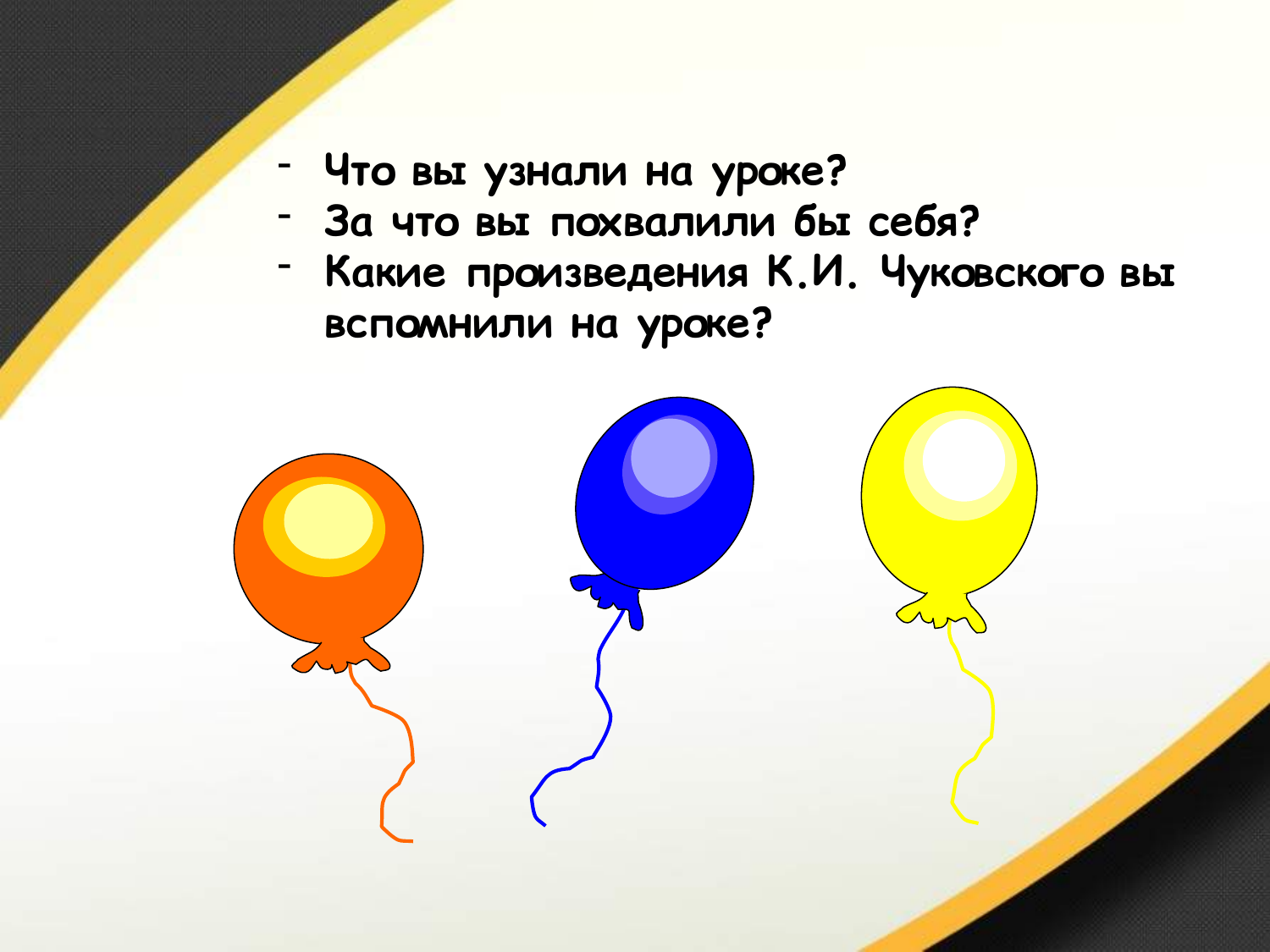

Что вы узнали на уроке?
За что вы похвалили бы себя?
Какие произведения К.И. Чуковского вы вспомнили на уроке?